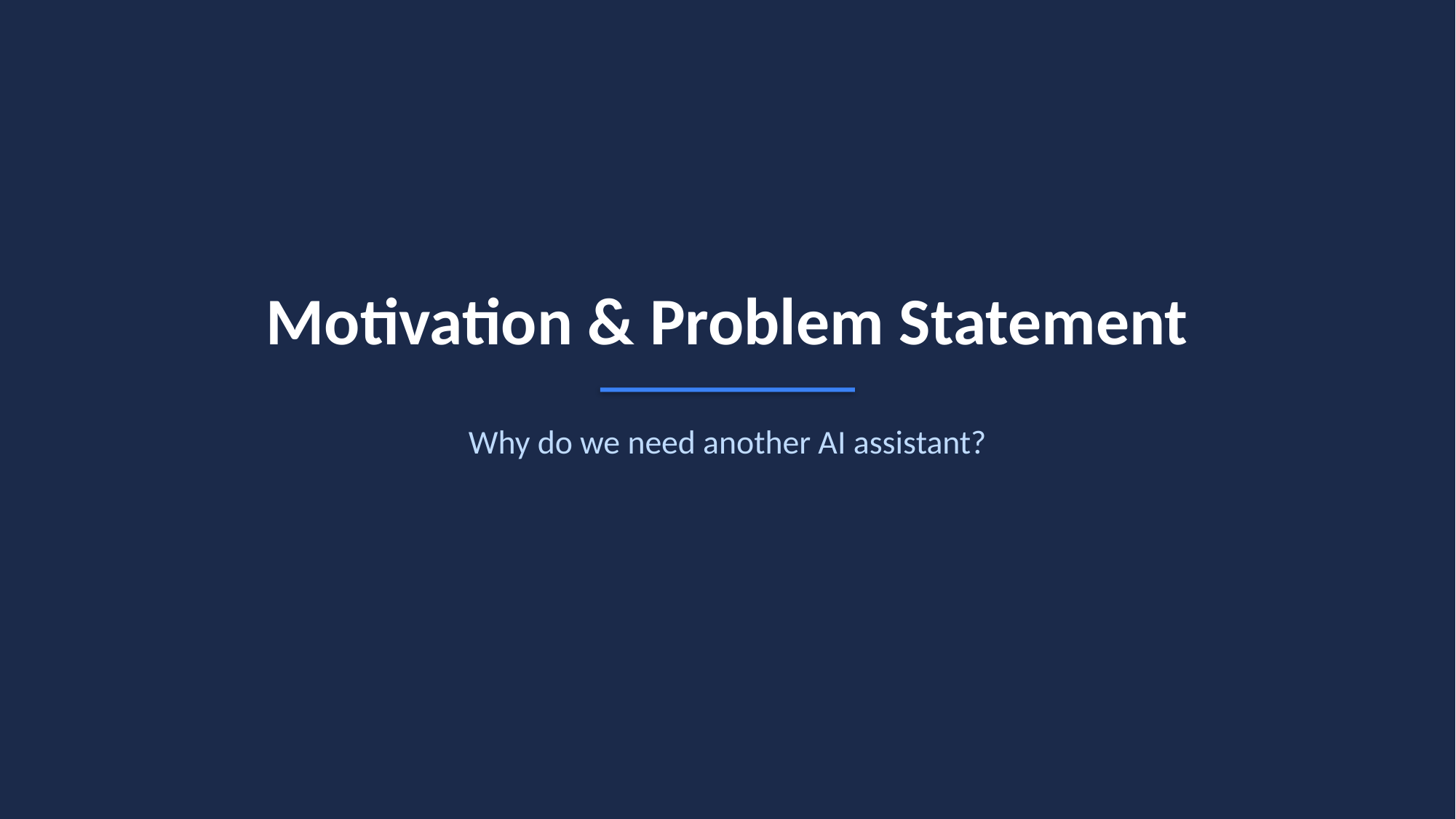

Motivation & Problem Statement

Why do we need another AI assistant?